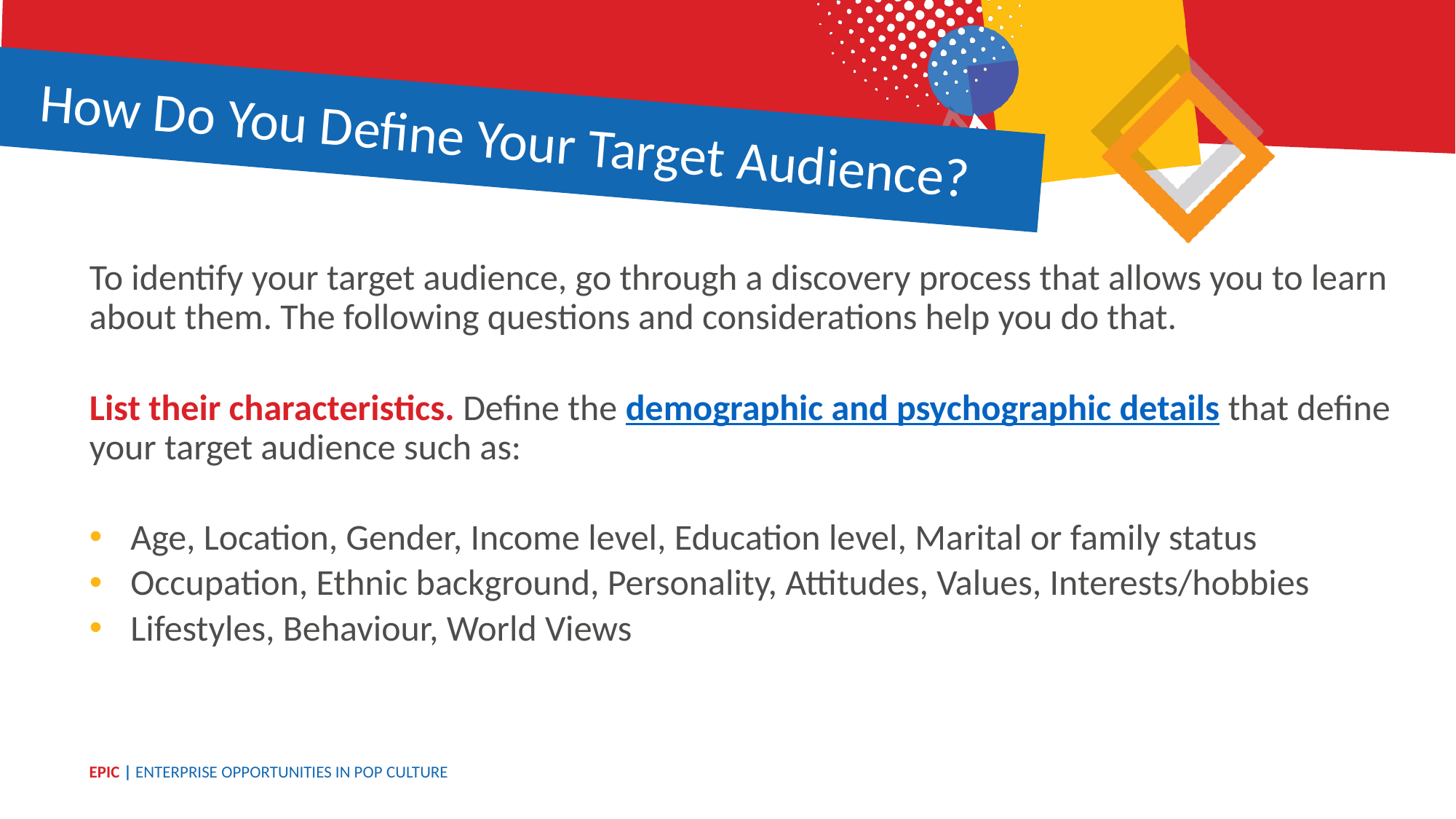

How Do You Define Your Target Audience?

To identify your target audience, go through a discovery process that allows you to learn about them. The following questions and considerations help you do that.

List their characteristics. Define the demographic and psychographic details that define your target audience such as:

Age, Location, Gender, Income level, Education level, Marital or family status
Occupation, Ethnic background, Personality, Attitudes, Values, Interests/hobbies
Lifestyles, Behaviour, World Views